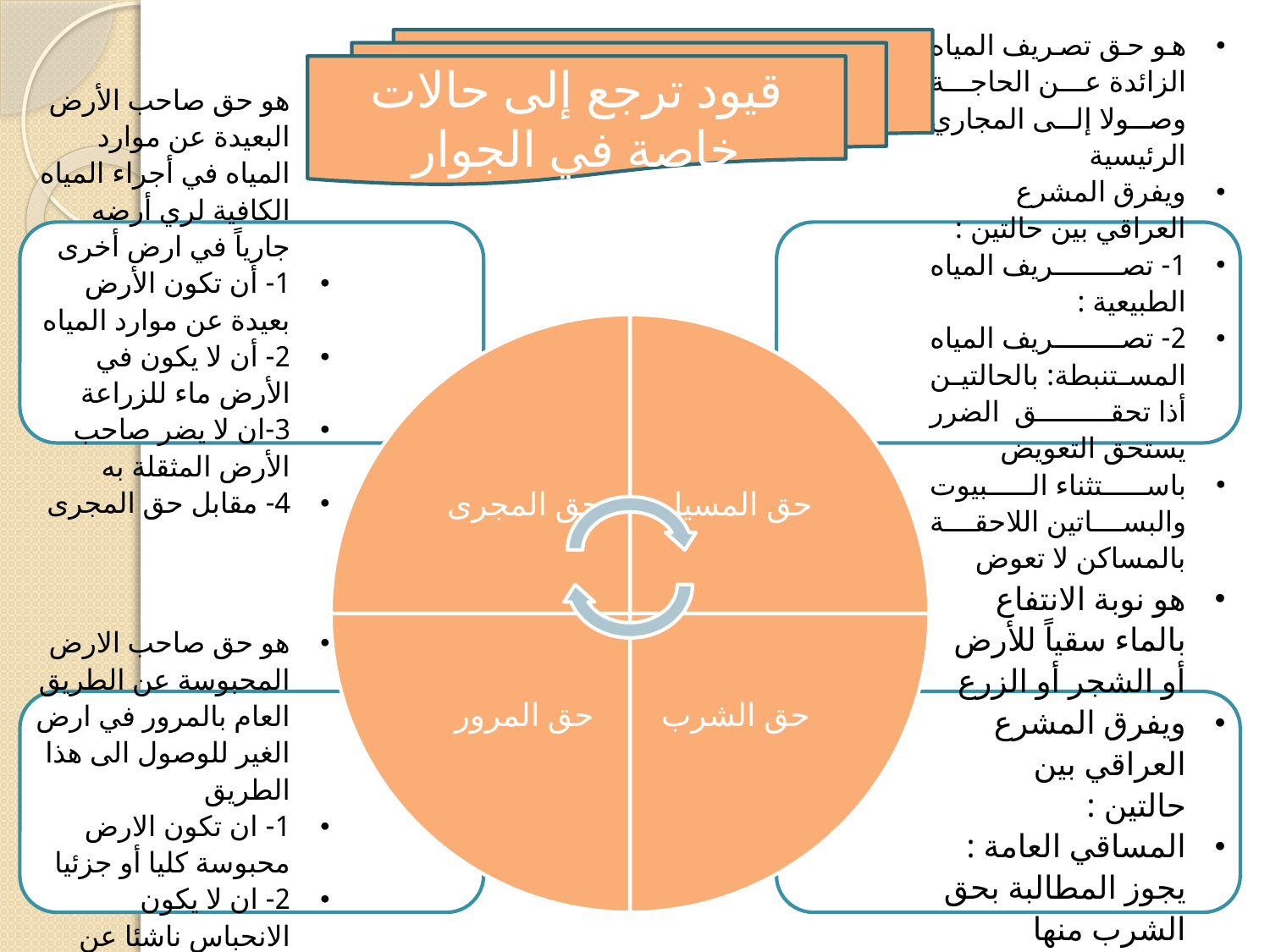

قيود ترجع إلى حالات خاصة في الجوار
#
حق المجرى
حق المسيل
حق الشرب
حق المرور
ويفرق المشرع العراقي بين حالتين :
ويفرق المشرع العراقي بين حالتين :
المساقي العامة : يجوز المطالبة بحق الشرب منها
4- مقابل حق المجرى